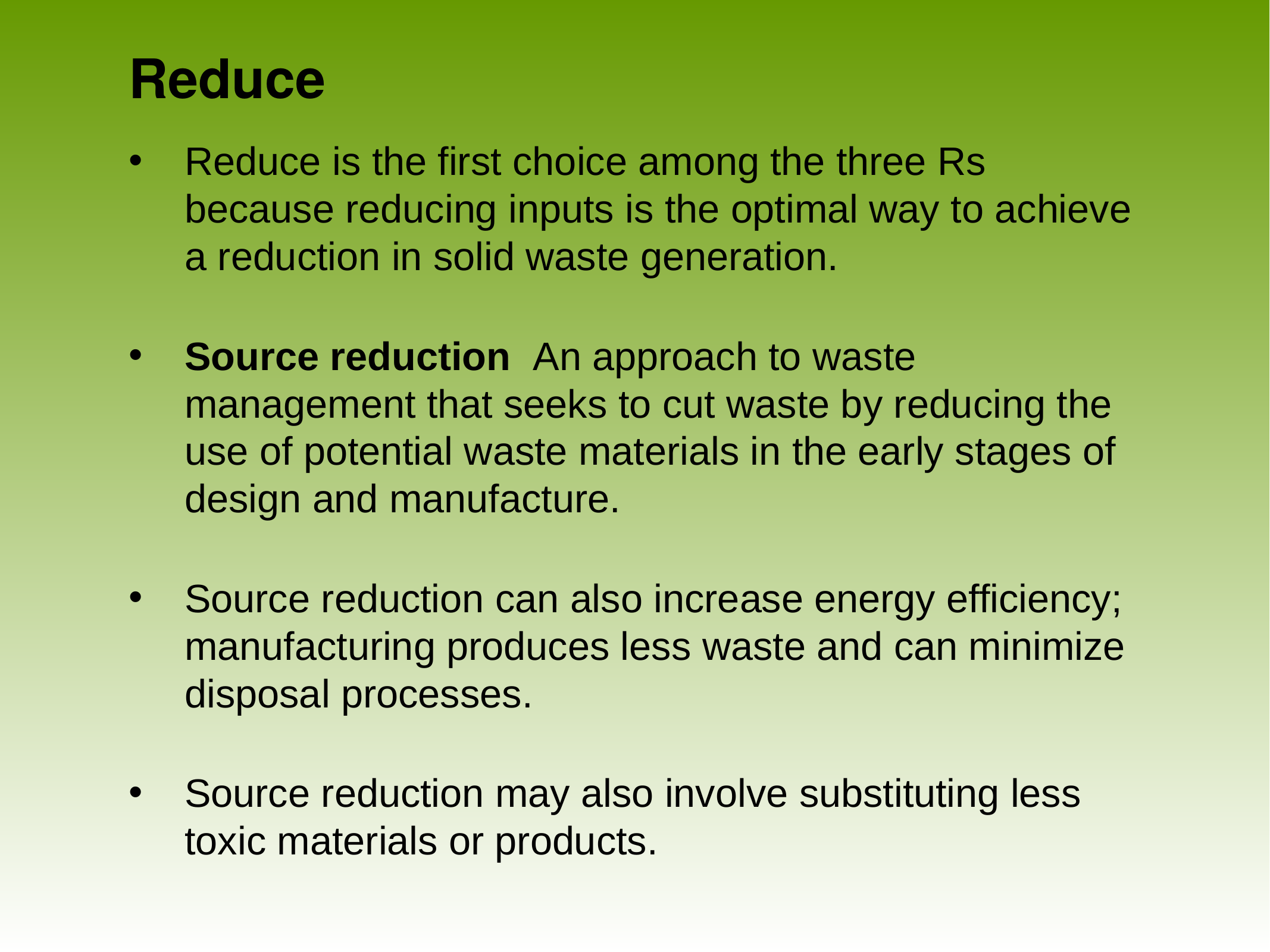

# Reduce
Reduce is the first choice among the three Rs because reducing inputs is the optimal way to achieve a reduction in solid waste generation.
Source reduction  An approach to waste management that seeks to cut waste by reducing the use of potential waste materials in the early stages of design and manufacture.
Source reduction can also increase energy efficiency; manufacturing produces less waste and can minimize disposal processes.
Source reduction may also involve substituting less toxic materials or products.